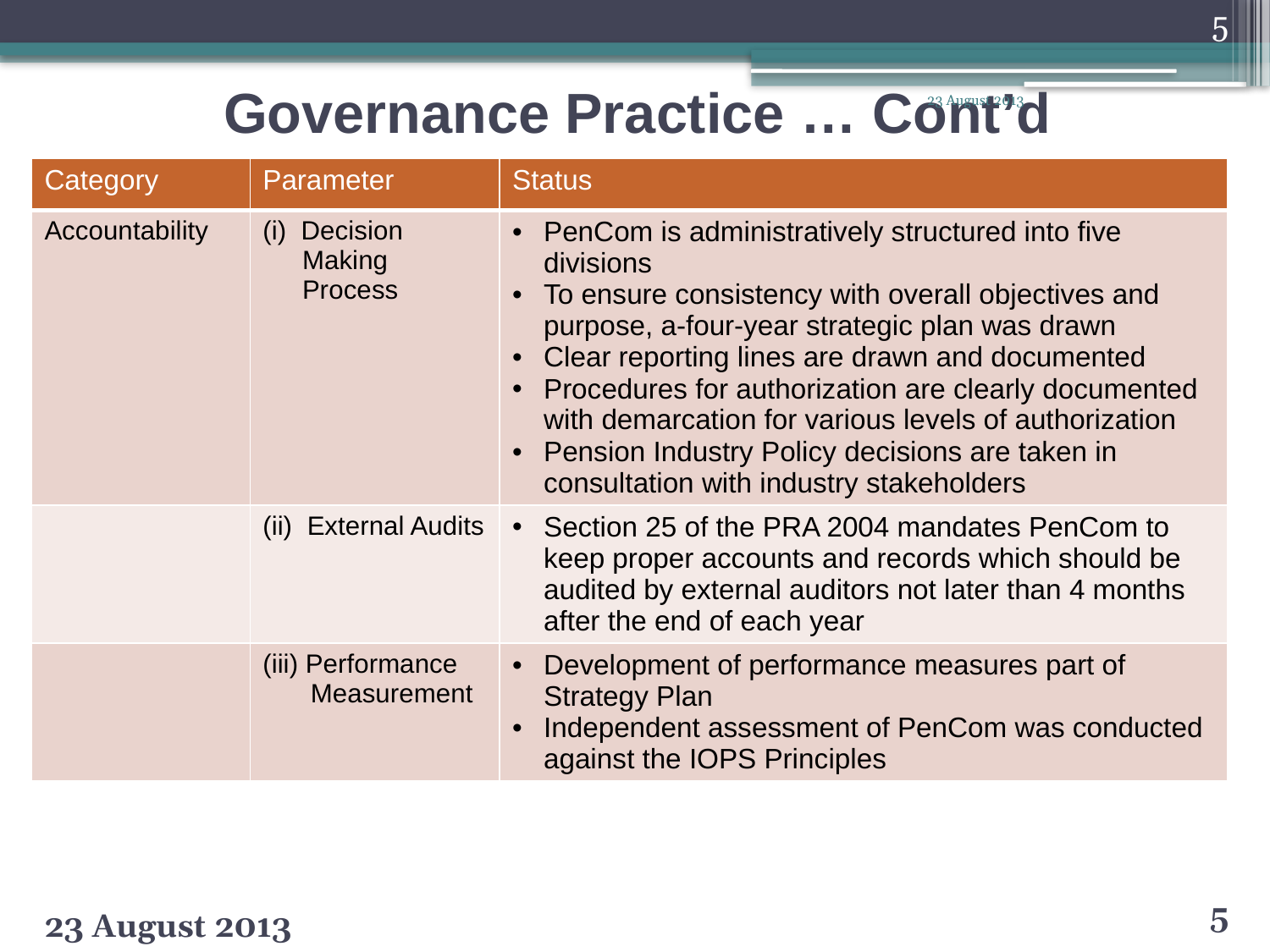

5
# Governance Practice … Cont’d
23 August 2013
| Category | Parameter | Status |
| --- | --- | --- |
| Accountability | (i) Decision Making Process | PenCom is administratively structured into five divisions To ensure consistency with overall objectives and purpose, a-four-year strategic plan was drawn Clear reporting lines are drawn and documented Procedures for authorization are clearly documented with demarcation for various levels of authorization Pension Industry Policy decisions are taken in consultation with industry stakeholders |
|  | (ii) External Audits | Section 25 of the PRA 2004 mandates PenCom to keep proper accounts and records which should be audited by external auditors not later than 4 months after the end of each year |
|  | (iii) Performance Measurement | Development of performance measures part of Strategy Plan Independent assessment of PenCom was conducted against the IOPS Principles |
5
23 August 2013